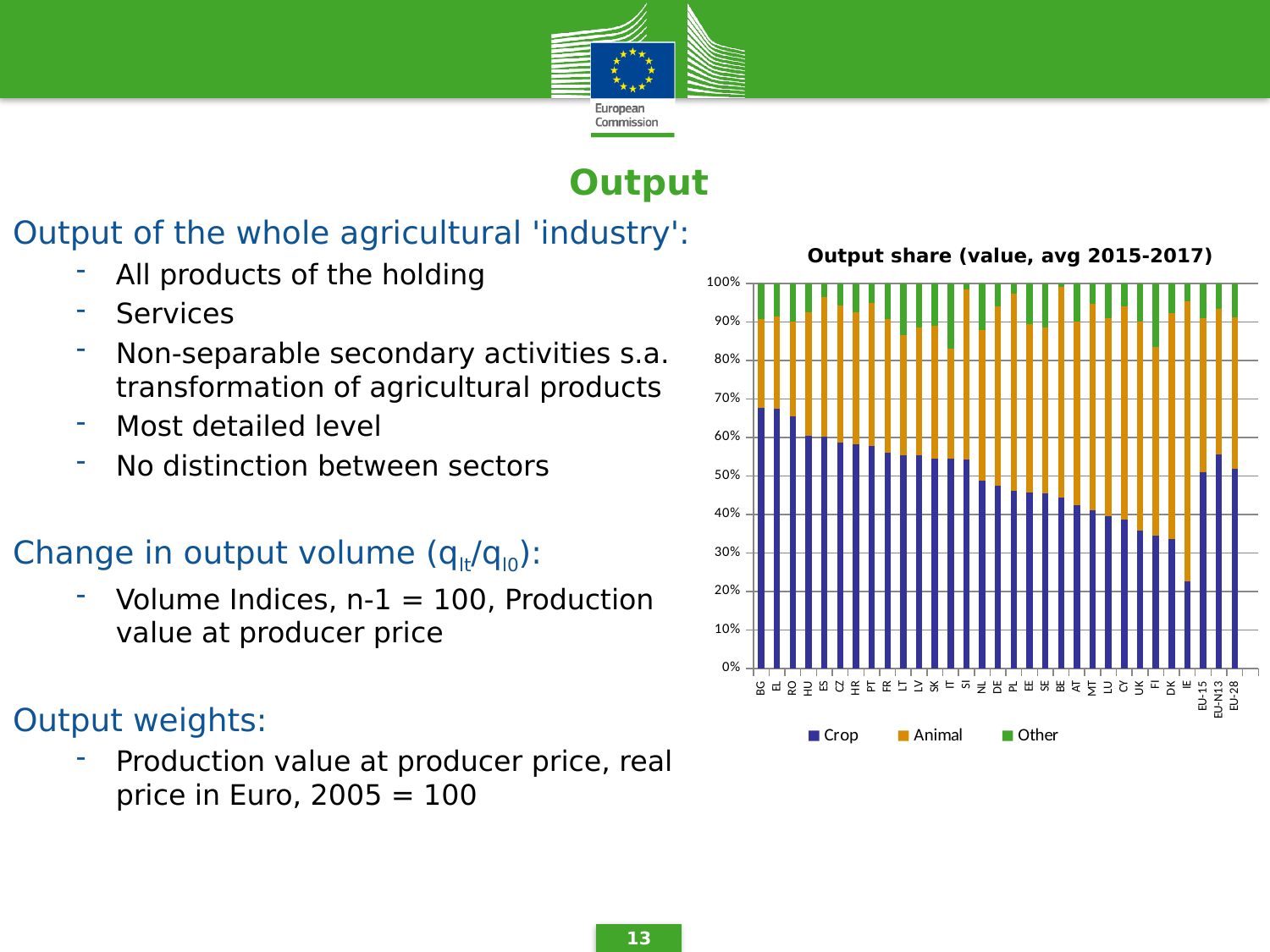

# Output
Output of the whole agricultural 'industry':
All products of the holding
Services
Non-separable secondary activities s.a. transformation of agricultural products
Most detailed level
No distinction between sectors

Change in output volume (qlt/ql0):
Volume Indices, n-1 = 100, Production value at producer price

Output weights:
Production value at producer price, real price in Euro, 2005 = 100

Output share (value, avg 2015-2017)

### Chart

| Category | Crop | Animal | Other |
|---|---|---|---|
| BG | 0.6763021285478236 | 0.23203629319375818 | 0.0916615782584183 |
| EL | 0.6753694636646986 | 0.23917252443225073 | 0.08545801190305065 |
| RO | 0.6549447025025814 | 0.24636388370095988 | 0.09869141379645871 |
| HU | 0.6038285049268444 | 0.3217205774167224 | 0.07445091765643322 |
| ES | 0.6027296992813305 | 0.36101819107923494 | 0.03625210963943462 |
| CZ | 0.5868727629369068 | 0.35474646735203286 | 0.0583807697110602 |
| HR | 0.5821422833456508 | 0.3425404067992674 | 0.07531730985508178 |
| PT | 0.5786389644896344 | 0.3712764389491452 | 0.05008459656122045 |
| FR | 0.5609300950156384 | 0.34583648850545634 | 0.09323341647890518 |
| LT | 0.5534883392625218 | 0.31258964368400255 | 0.13392201705347564 |
| LV | 0.5529980850788877 | 0.3318070746349314 | 0.11519484028618085 |
| SK | 0.5448668990425375 | 0.3439903128371413 | 0.1111427881203213 |
| IT | 0.5444792721285439 | 0.28548475995750683 | 0.17003596791394932 |
| SI | 0.5426804494695052 | 0.44213022078796455 | 0.015189329742530124 |
| NL | 0.488816740226124 | 0.3898850778672466 | 0.12129818190662937 |
| DE | 0.47410361649245925 | 0.4667709892670139 | 0.059125394240526714 |
| PL | 0.46167641019404004 | 0.5112179960254437 | 0.027105593780516173 |
| EE | 0.4573640476235543 | 0.43764077908803534 | 0.1049951732884102 |
| SE | 0.4552298188544918 | 0.4297321577349688 | 0.11503802341053933 |
| BE | 0.4441777033050838 | 0.5459734619419471 | 0.009848834752969063 |
| AT | 0.42509796615695333 | 0.47668659509650546 | 0.0982154387465413 |
| MT | 0.40983260443372044 | 0.5362087166339918 | 0.05395867893228775 |
| LU | 0.39622229103295026 | 0.512440574852917 | 0.09133713411413272 |
| CY | 0.38604463293951324 | 0.5532714954102412 | 0.06068387165024549 |
| UK | 0.3590975980747092 | 0.5413805991529971 | 0.09952180277229374 |
| FI | 0.34533800480849663 | 0.48879562933469717 | 0.16586636585680622 |
| DK | 0.3350638655519143 | 0.5886106150003559 | 0.07632551944772988 |
| IE | 0.22710364896463497 | 0.7263895071765626 | 0.046506843858802355 |
| EU-15 | 0.5101426254747078 | 0.39837236565208217 | 0.09148500887321011 |
| EU-N13 | 0.5558490826419492 | 0.37816806300913175 | 0.06598285434891893 |
| EU-28 | 0.5175612213571074 | 0.3950930137687082 | 0.08734576487418454 |
13